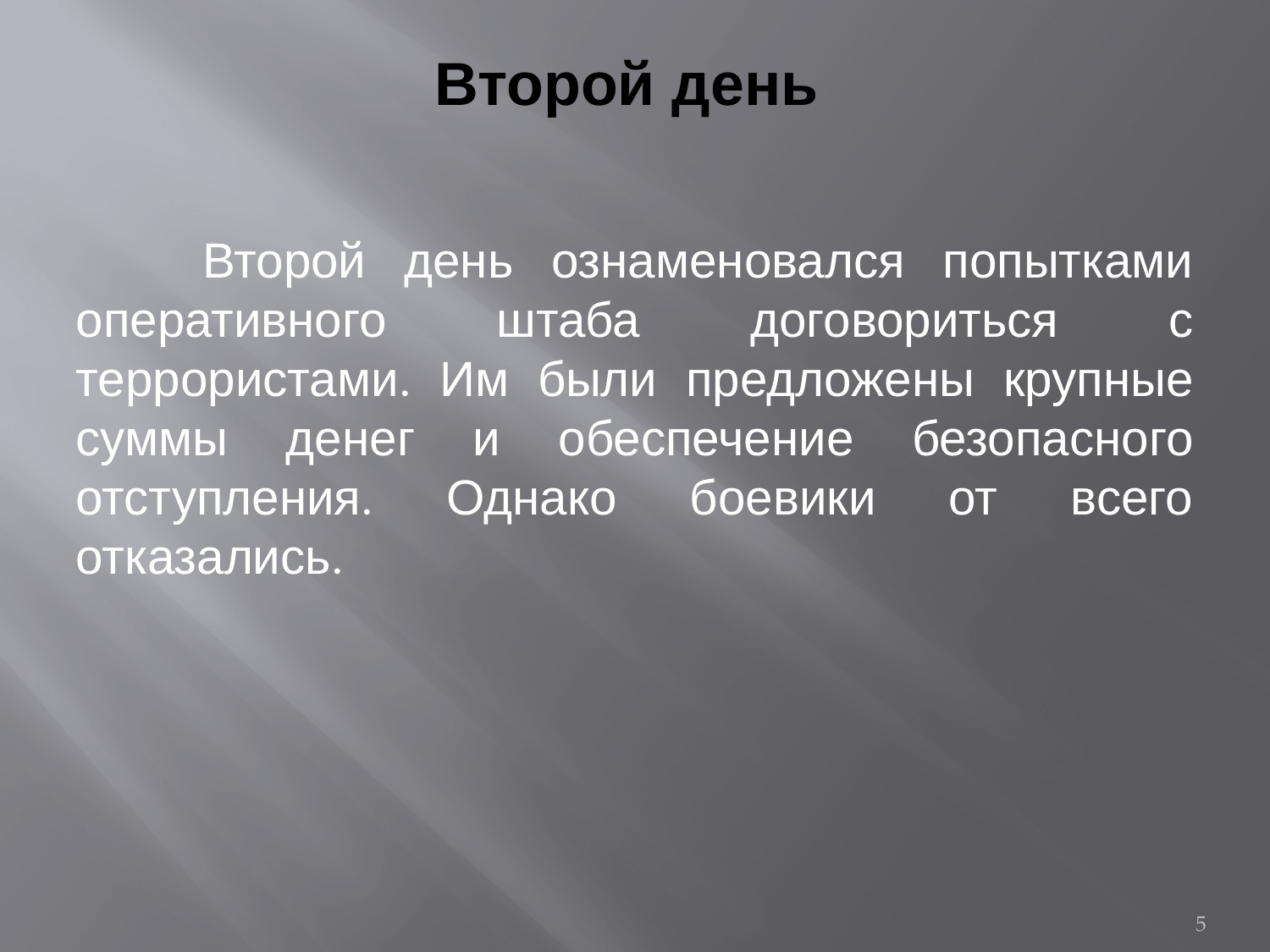

# Второй день
	Второй день ознаменовался попытками оперативного штаба договориться с террористами. Им были предложены крупные суммы денег и обеспечение безопасного отступления. Однако боевики от всего отказались.

5